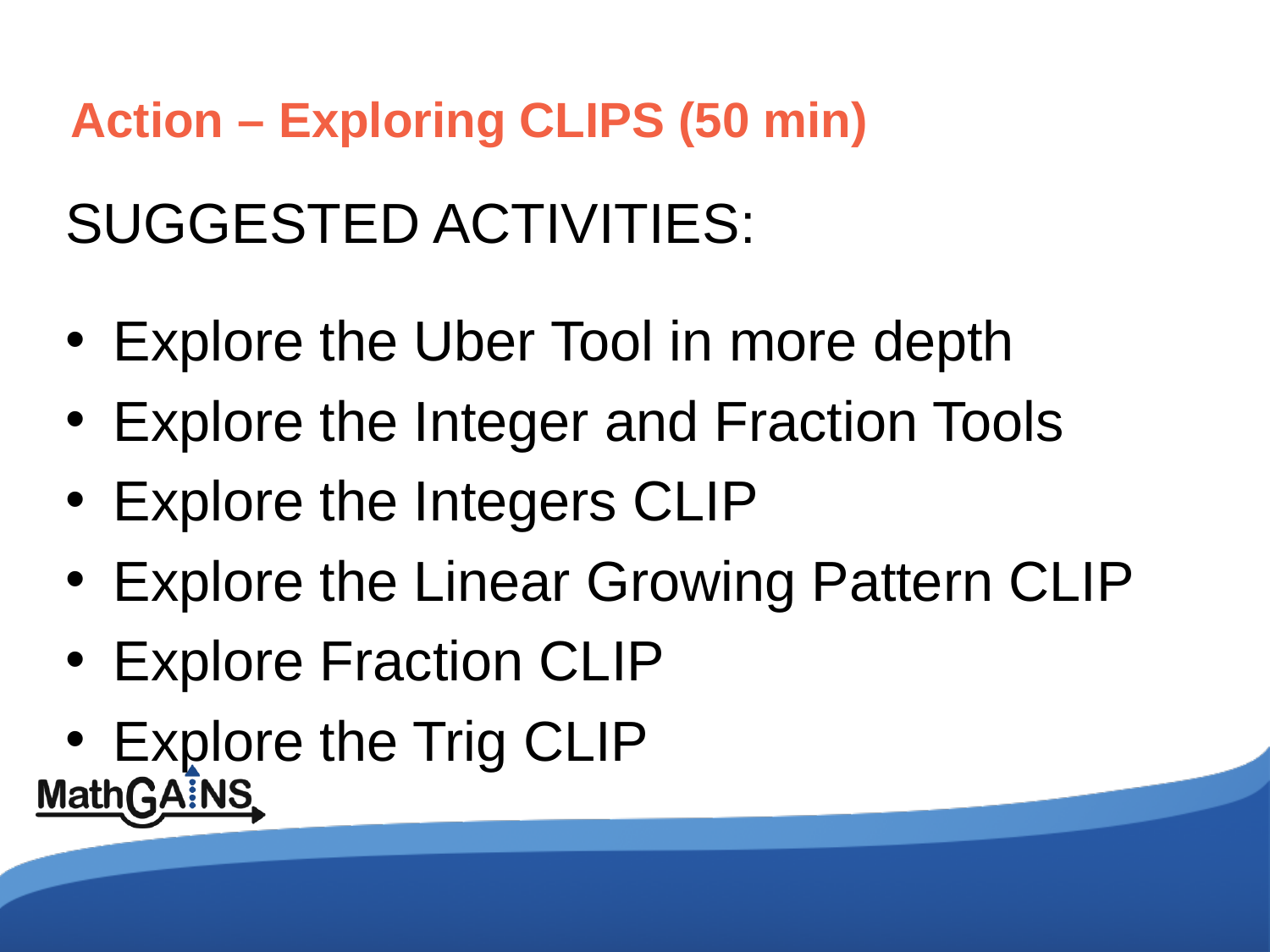

# Action – Exploring CLIPS (50 min)
SUGGESTED ACTIVITIES:

Explore the Uber Tool in more depth
Explore the Integer and Fraction Tools
Explore the Integers CLIP
Explore the Linear Growing Pattern CLIP
Explore Fraction CLIP
Explore the Trig CLIP